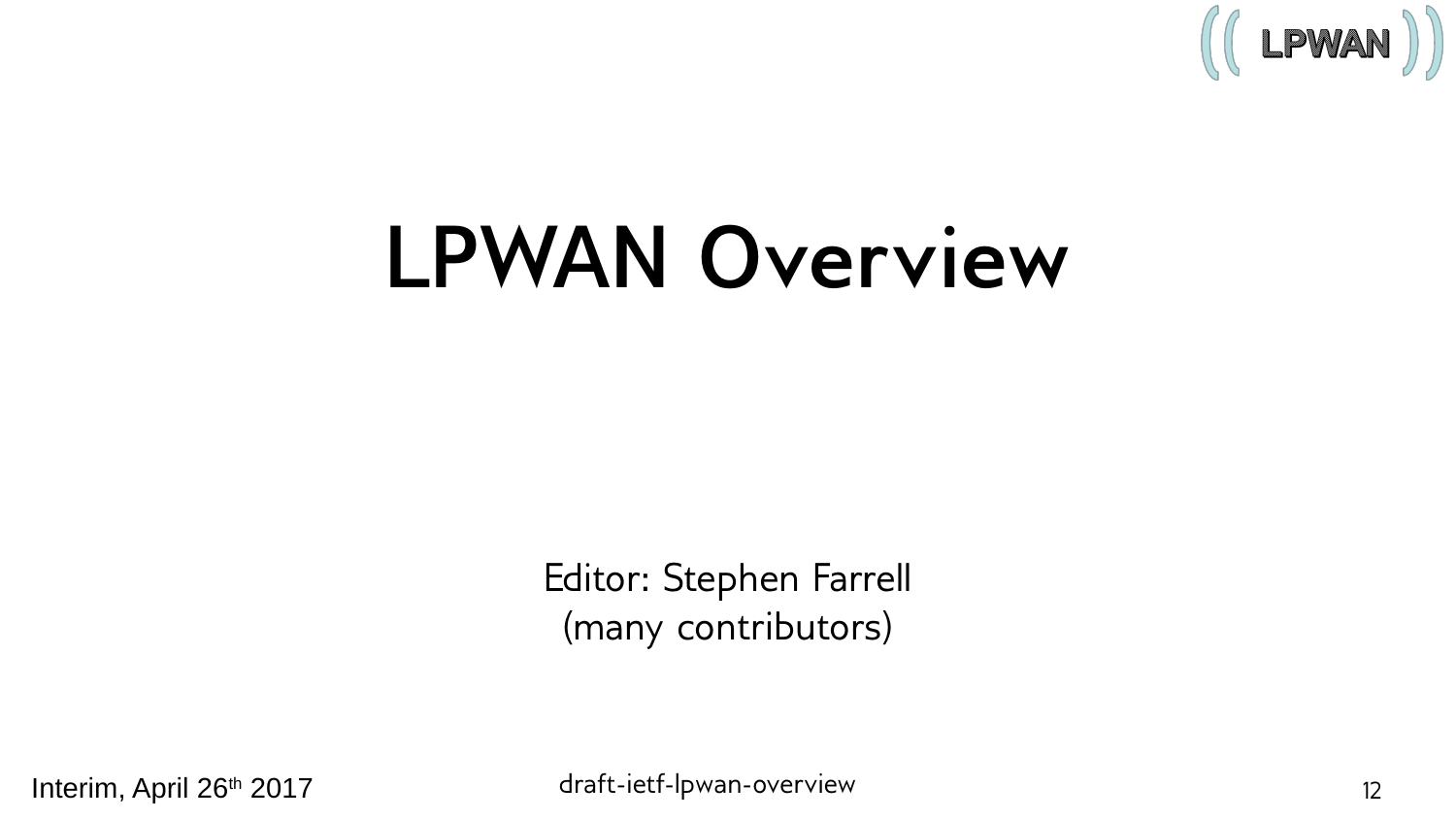

LPWAN Overview
Editor: Stephen Farrell
(many contributors)

draft-ietf-lpwan-overview
12